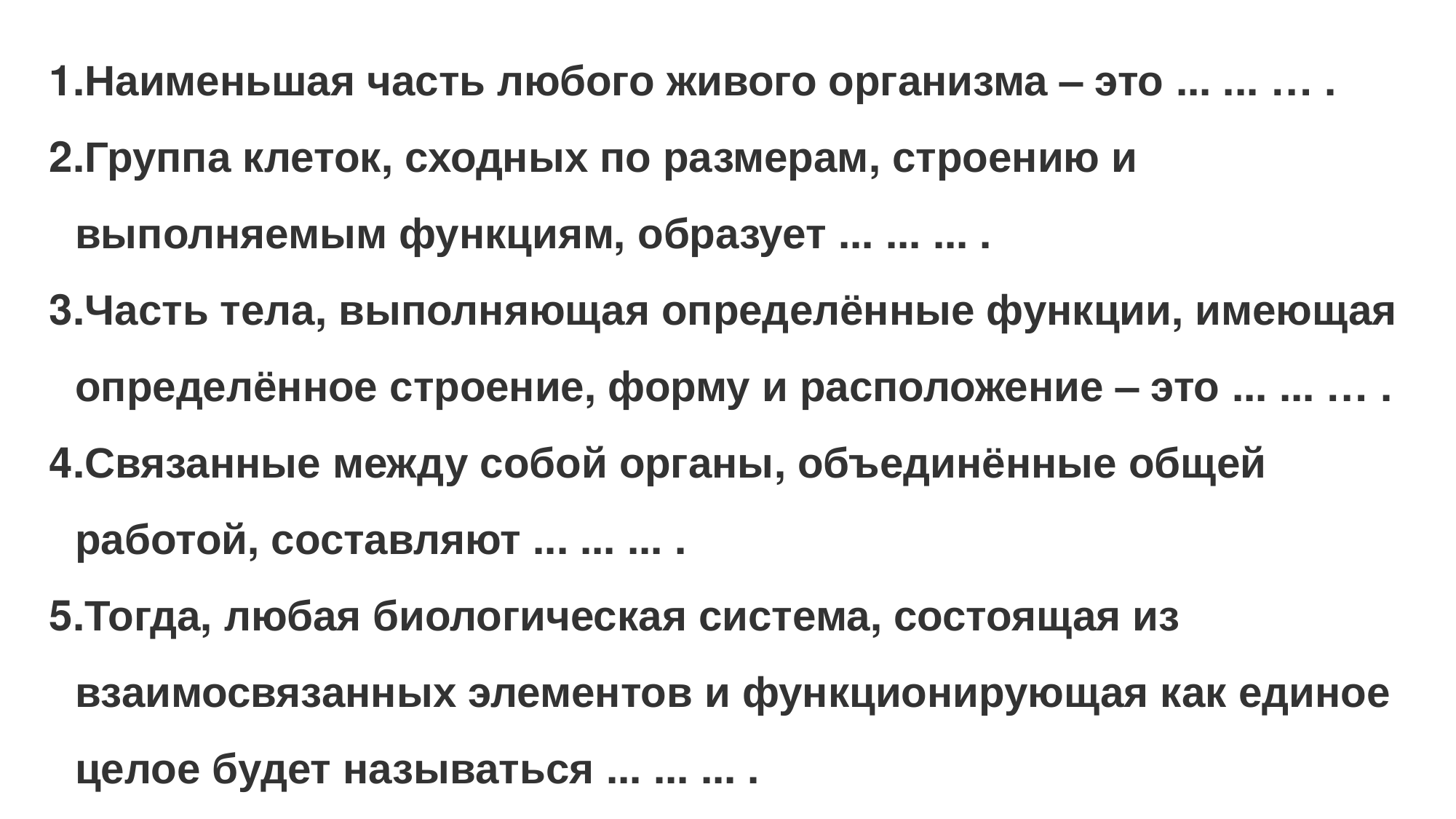

Наименьшая часть любого живого организма – это ... ... … .
Группа клеток, сходных по размерам, строению и выполняемым функциям, образует ... ... ... .
Часть тела, выполняющая определённые функции, имеющая определённое строение, форму и расположение – это ... ... … .
Связанные между собой органы, объединённые общей работой, составляют ... ... ... .
Тогда, любая биологическая система, состоящая из взаимосвязанных элементов и функционирующая как единое целое будет называться ... ... ... .